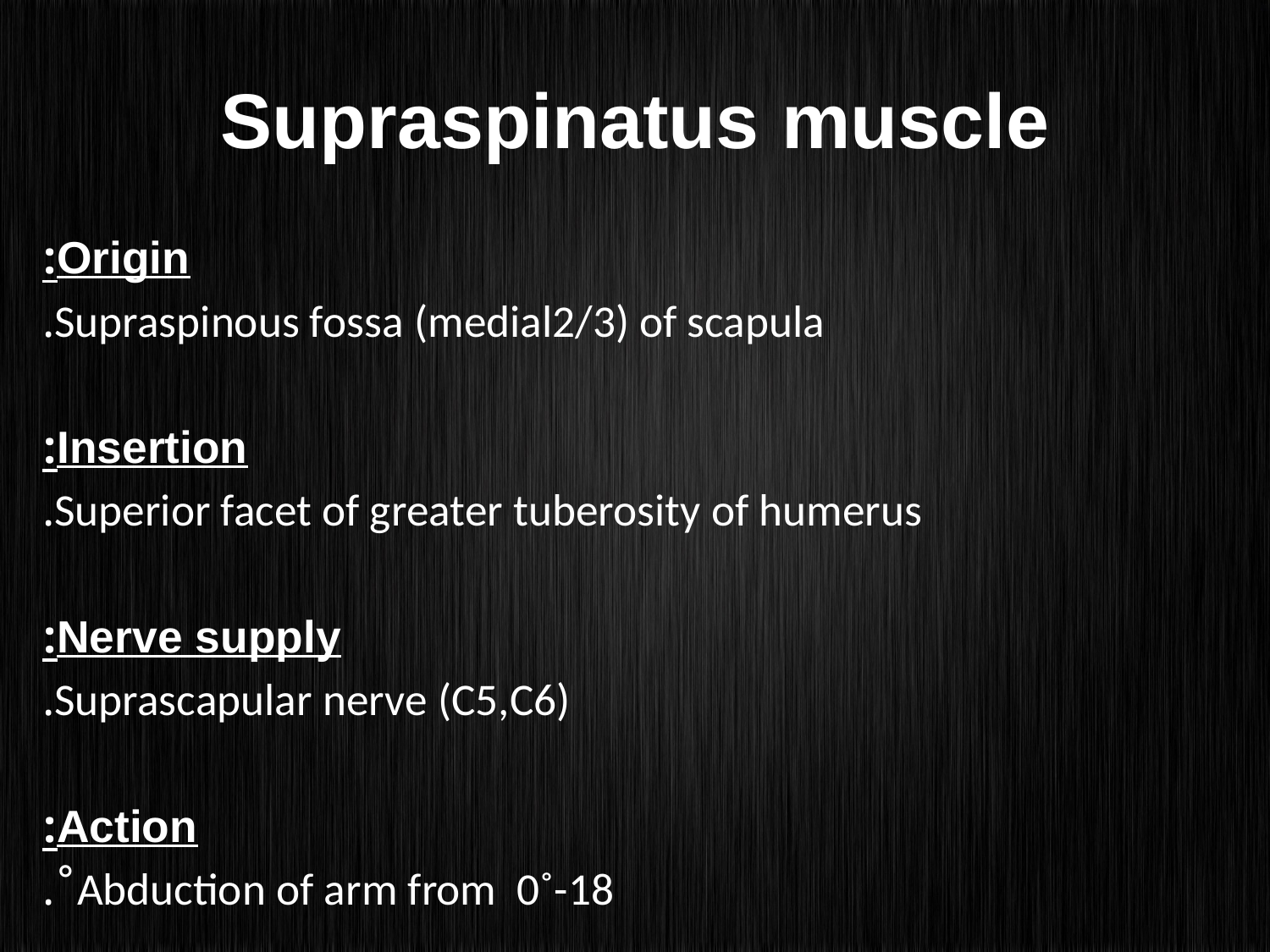

# Supraspinatus muscle
Origin:
Supraspinous fossa (medial2/3) of scapula.

Insertion:
Superior facet of greater tuberosity of humerus.

Nerve supply:
Suprascapular nerve (C5,C6).

Action:
Abduction of arm from  0˚-18˚.